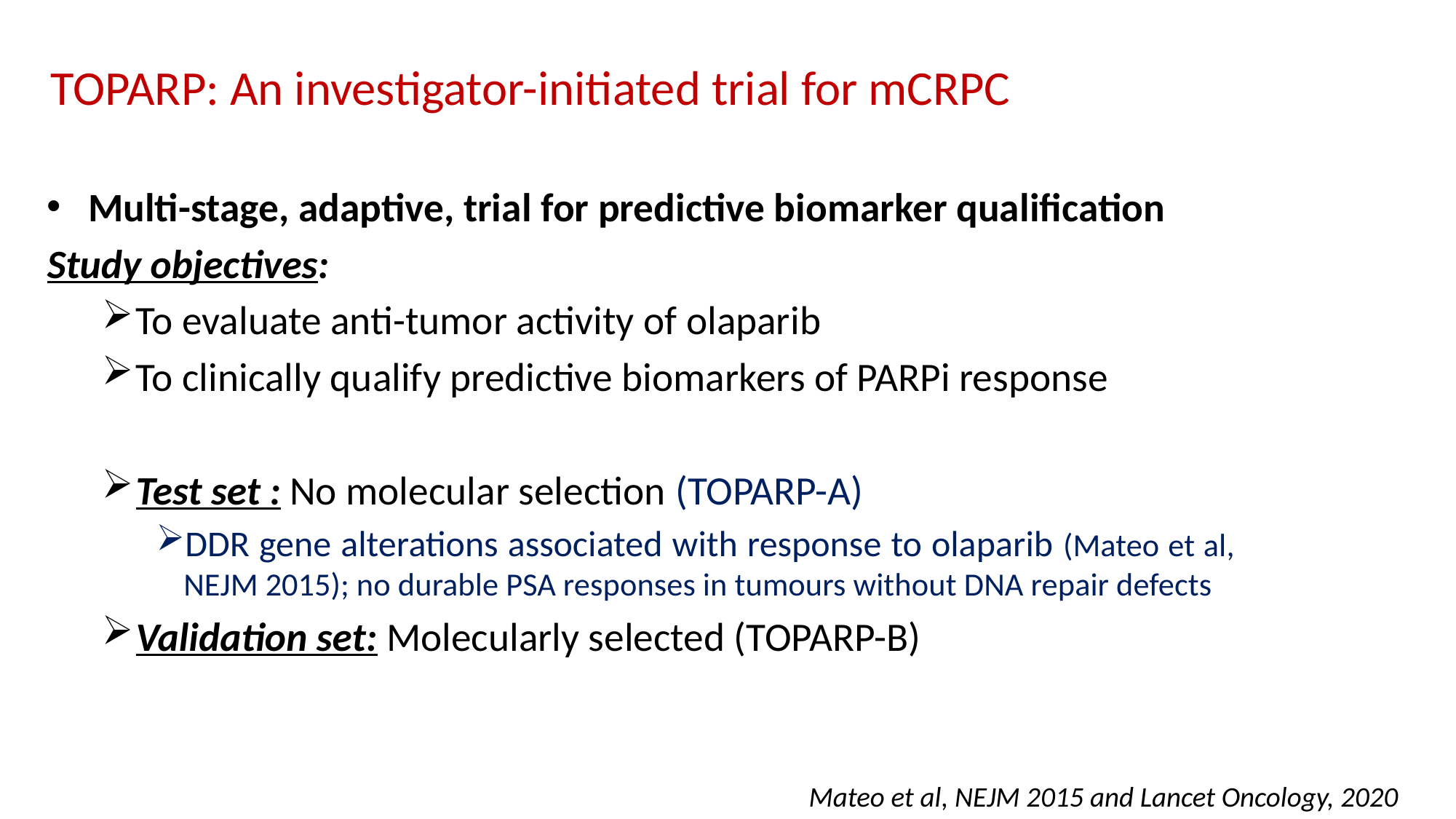

TOPARP: An investigator-initiated trial for mCRPC
Multi-stage, adaptive, trial for predictive biomarker qualification
Study objectives:
To evaluate anti-tumor activity of olaparib
To clinically qualify predictive biomarkers of PARPi response

Test set : No molecular selection (TOPARP-A)
DDR gene alterations associated with response to olaparib (Mateo et al, NEJM 2015); no durable PSA responses in tumours without DNA repair defects
Validation set: Molecularly selected (TOPARP-B)
Mateo et al, NEJM 2015 and Lancet Oncology, 2020